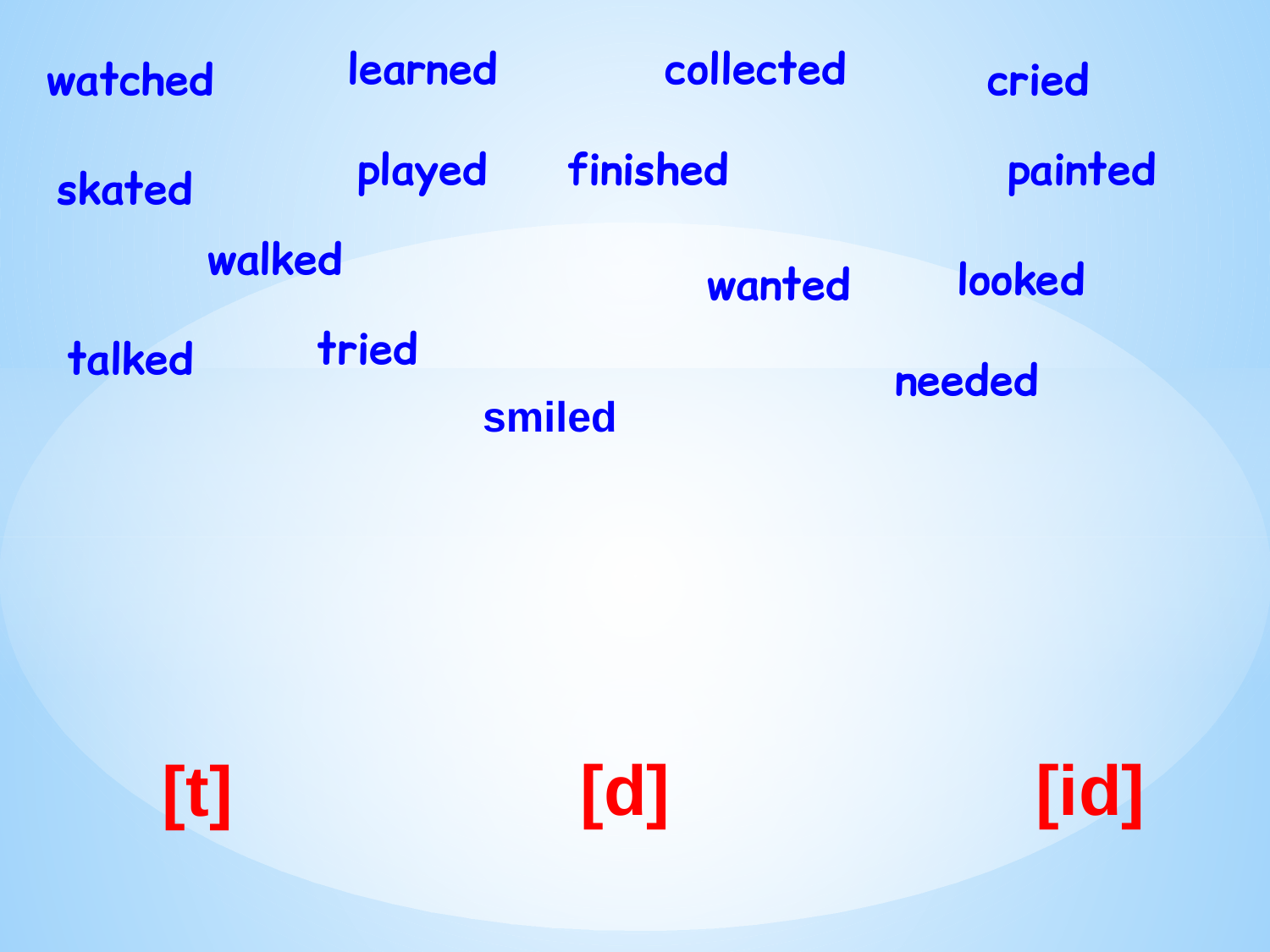

learned
collected
watched
cried
played
finished
painted
skated
walked
looked
wanted
tried
talked
needed
smiled
[d]
[id]
[t]